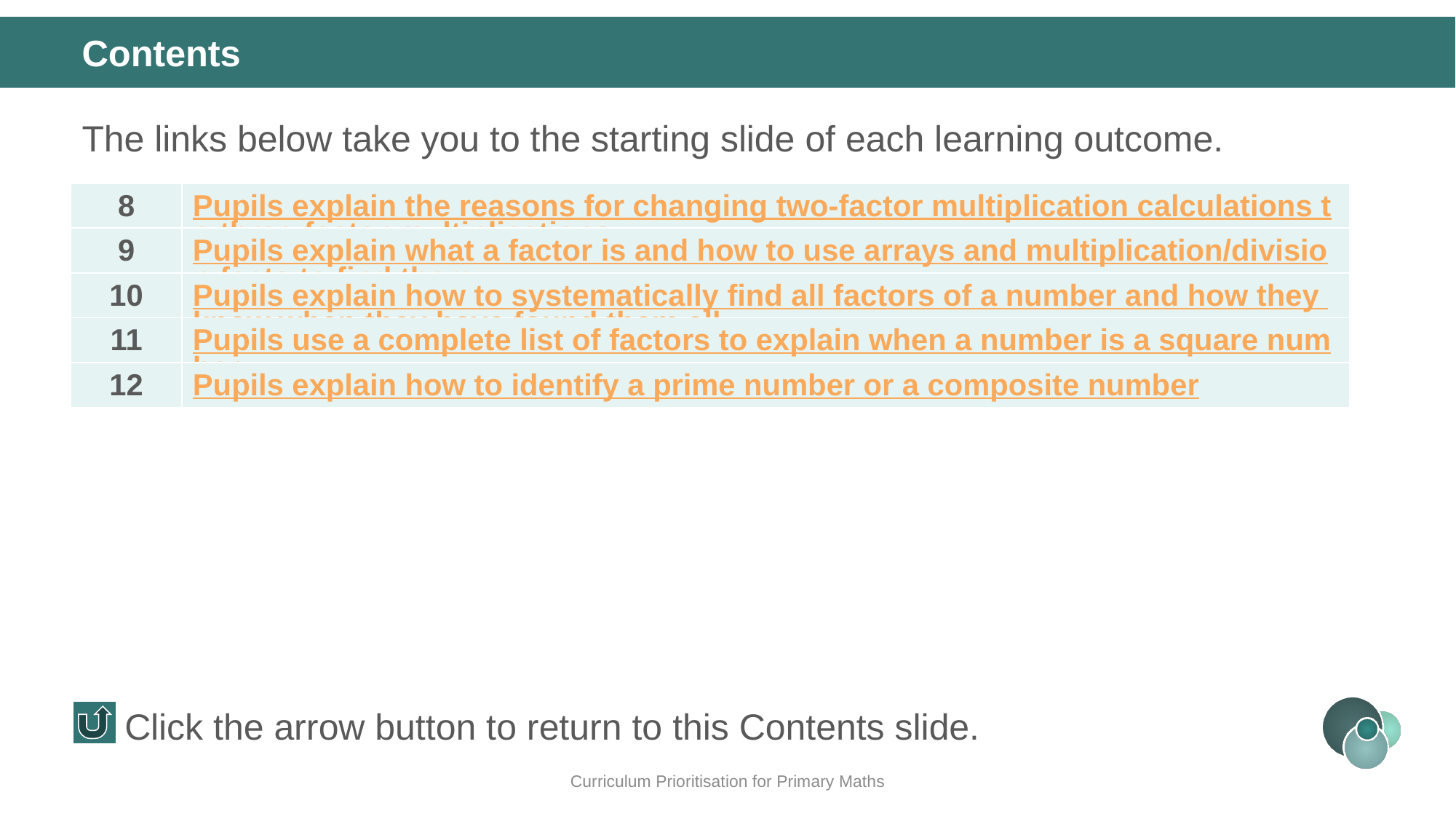

Contents
The links below take you to the starting slide of each learning outcome.
| 8 | Pupils explain the reasons for changing two-factor multiplication calculations to three-factor multiplications |
| --- | --- |
| 9 | Pupils explain what a factor is and how to use arrays and multiplication/division facts to find them |
| 10 | Pupils explain how to systematically find all factors of a number and how they know when they have found them all |
| 11 | Pupils use a complete list of factors to explain when a number is a square number |
| 12 | Pupils explain how to identify a prime number or a composite number |
Click the arrow button to return to this Contents slide.

Curriculum Prioritisation for Primary Maths